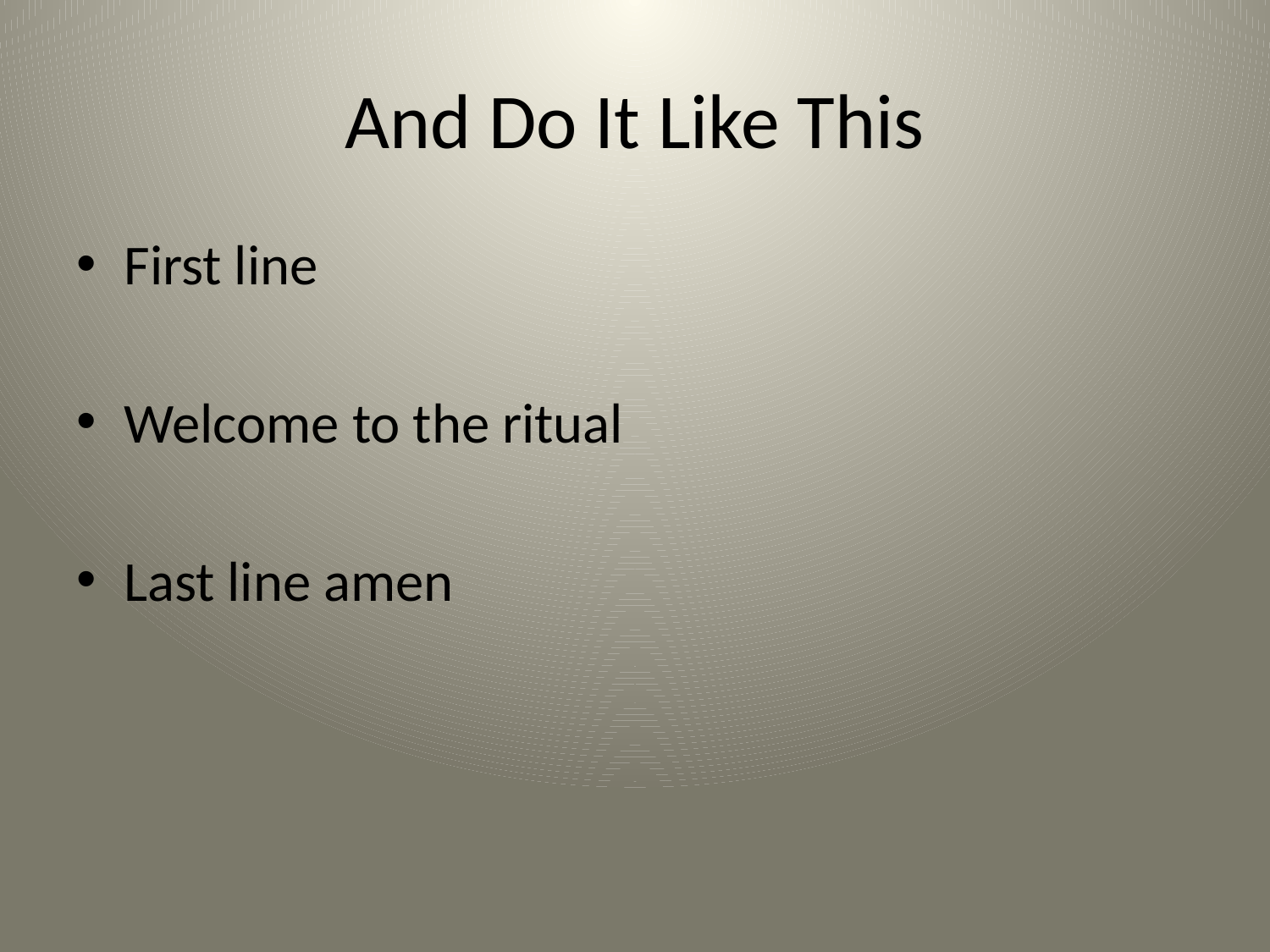

# And Do It Like This
First line

Welcome to the ritual

Last line amen